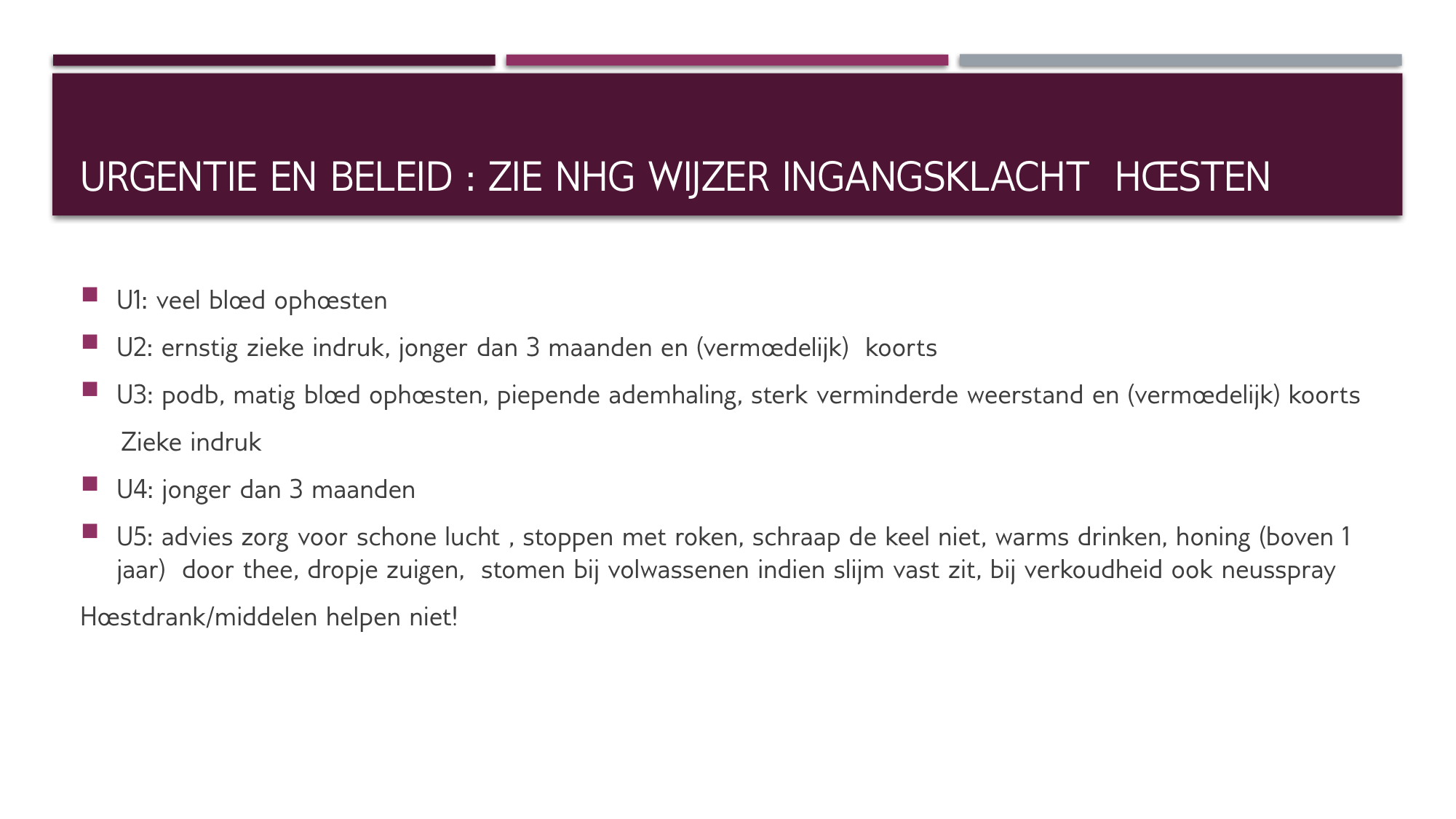

# Urgentie en beleid : zie NHG wijzer ingangsklacht  Hoesten
U1: veel bloed ophoesten
U2: ernstig zieke indruk, jonger dan 3 maanden en (vermoedelijk)  koorts
U3: podb, matig bloed ophoesten, piepende ademhaling, sterk verminderde weerstand en (vermoedelijk) koorts
     Zieke indruk
U4: jonger dan 3 maanden
U5: advies zorg voor schone lucht , stoppen met roken, schraap de keel niet, warms drinken, honing (boven 1 jaar)  door thee, dropje zuigen,  stomen bij volwassenen indien slijm vast zit, bij verkoudheid ook neusspray
Hoestdrank/middelen helpen niet!